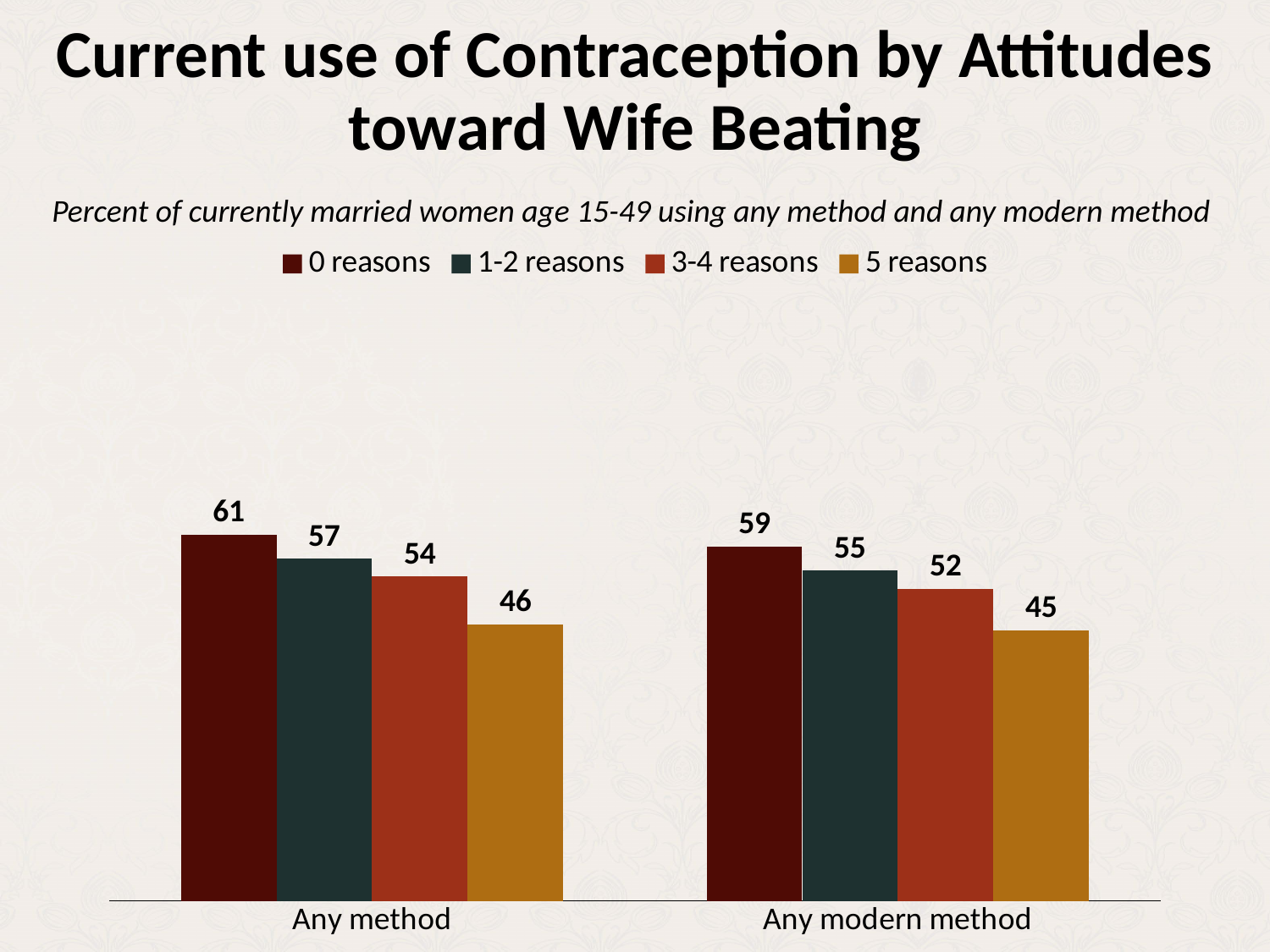

# Current use of Contraception by Attitudes toward Wife Beating
Percent of currently married women age 15-49 using any method and any modern method

### Chart

| Category | 0 reasons | 1-2 reasons | 3-4 reasons | 5 reasons |
|---|---|---|---|---|
| Any method | 61.0 | 57.0 | 54.0 | 46.0 |
| Any modern method | 59.0 | 55.0 | 52.0 | 45.0 |